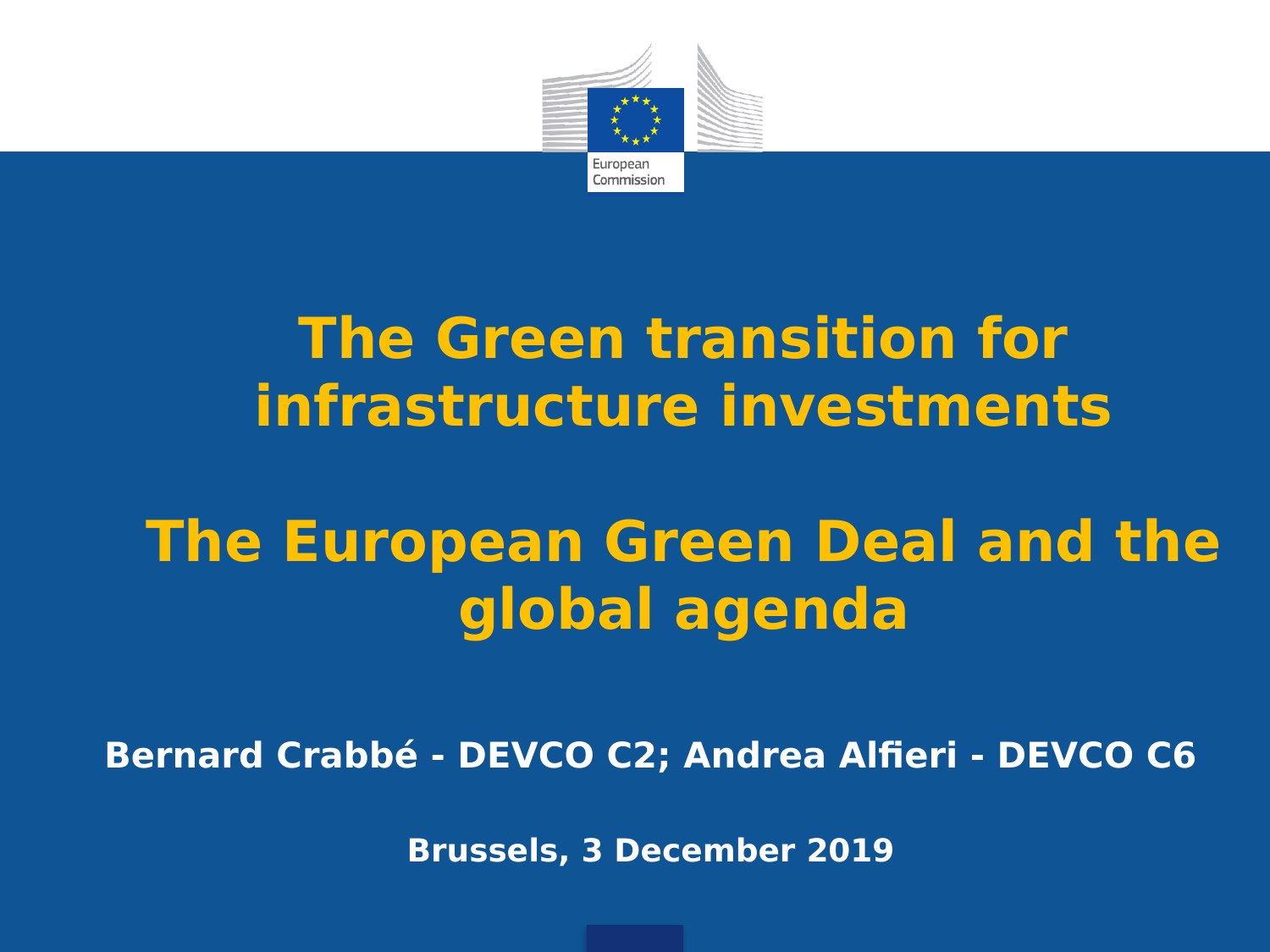

# The Green transition for infrastructure investments The European Green Deal and the global agenda
Bernard Crabbé - DEVCO C2; Andrea Alfieri - DEVCO C6

Brussels, 3 December 2019